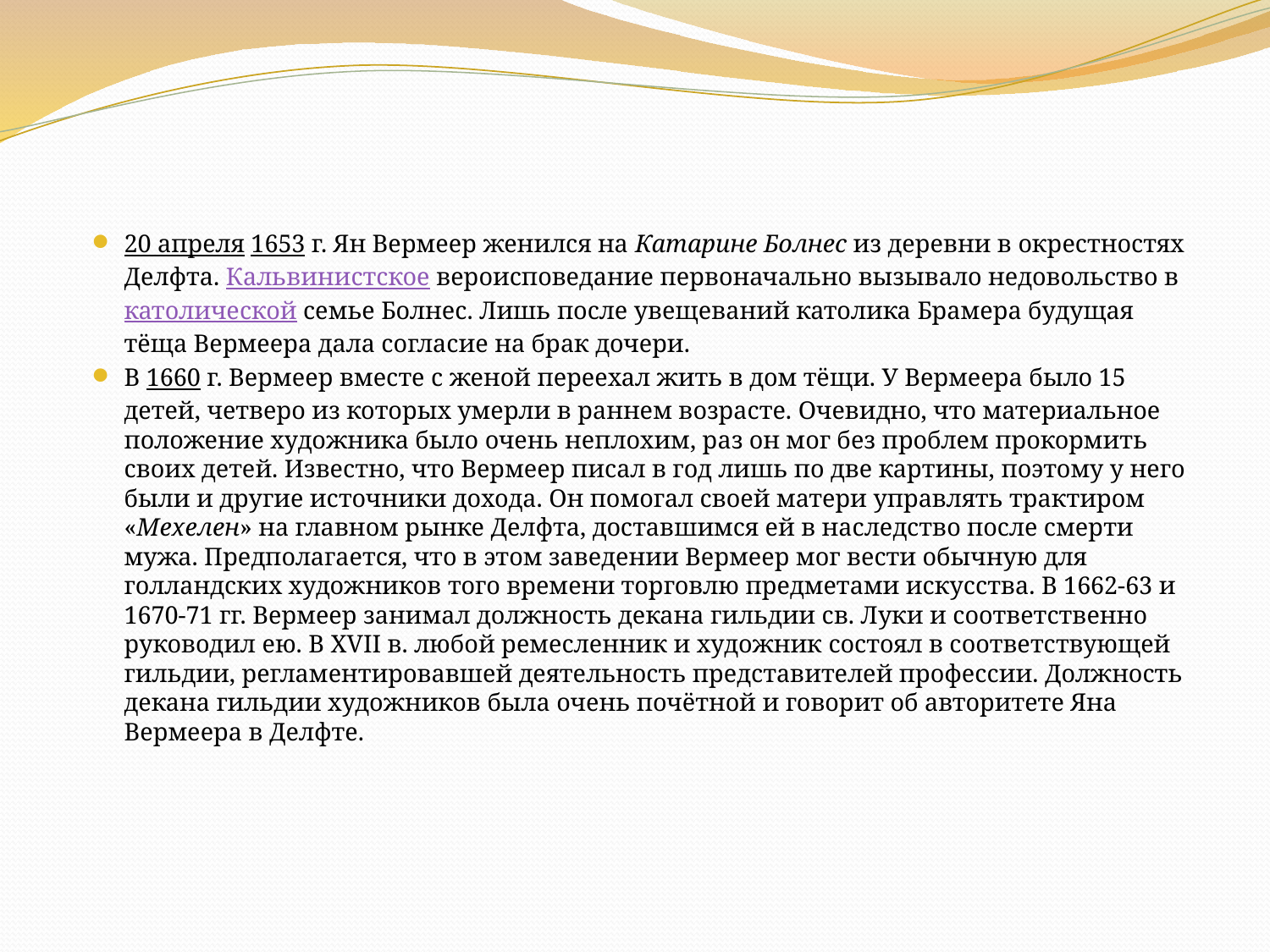

#
20 апреля 1653 г. Ян Вермеер женился на Катарине Болнес из деревни в окрестностях Делфта. Кальвинистское вероисповедание первоначально вызывало недовольство в католической семье Болнес. Лишь после увещеваний католика Брамера будущая тёща Вермеера дала согласие на брак дочери.
В 1660 г. Вермеер вместе с женой переехал жить в дом тёщи. У Вермеера было 15 детей, четверо из которых умерли в раннем возрасте. Очевидно, что материальное положение художника было очень неплохим, раз он мог без проблем прокормить своих детей. Известно, что Вермеер писал в год лишь по две картины, поэтому у него были и другие источники дохода. Он помогал своей матери управлять трактиром «Мехелен» на главном рынке Делфта, доставшимся ей в наследство после смерти мужа. Предполагается, что в этом заведении Вермеер мог вести обычную для голландских художников того времени торговлю предметами искусства. В 1662-63 и 1670-71 гг. Вермеер занимал должность декана гильдии св. Луки и соответственно руководил ею. В XVII в. любой ремесленник и художник состоял в соответствующей гильдии, регламентировавшей деятельность представителей профессии. Должность декана гильдии художников была очень почётной и говорит об авторитете Яна Вермеера в Делфте.